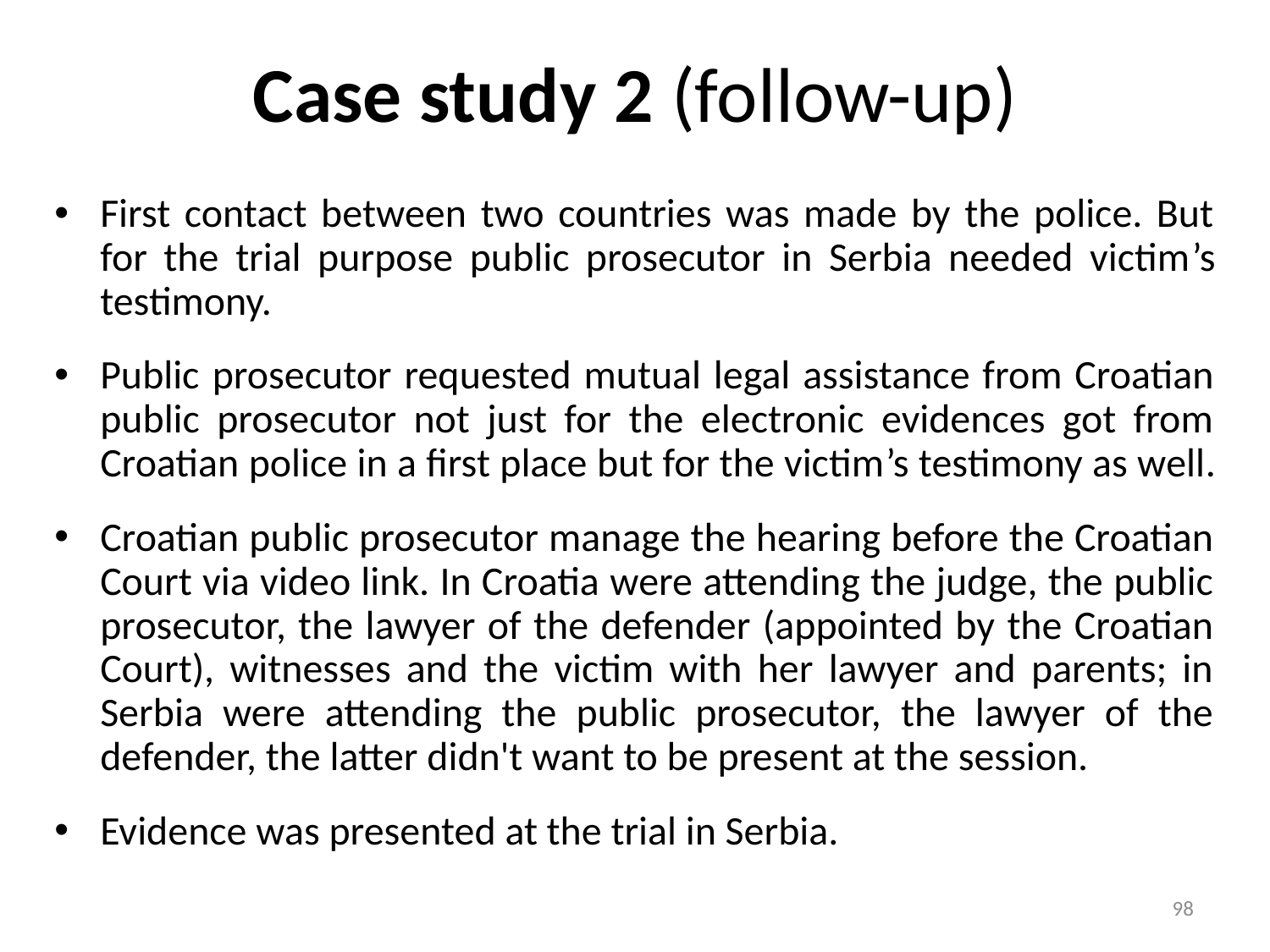

# Case study 2 (follow-up)
First contact between two countries was made by the police. But for the trial purpose public prosecutor in Serbia needed victim’s testimony.
Public prosecutor requested mutual legal assistance from Croatian public prosecutor not just for the electronic evidences got from Croatian police in a first place but for the victim’s testimony as well.
Croatian public prosecutor manage the hearing before the Croatian Court via video link. In Croatia were attending the judge, the public prosecutor, the lawyer of the defender (appointed by the Croatian Court), witnesses and the victim with her lawyer and parents; in Serbia were attending the public prosecutor, the lawyer of the defender, the latter didn't want to be present at the session.
Evidence was presented at the trial in Serbia.

98